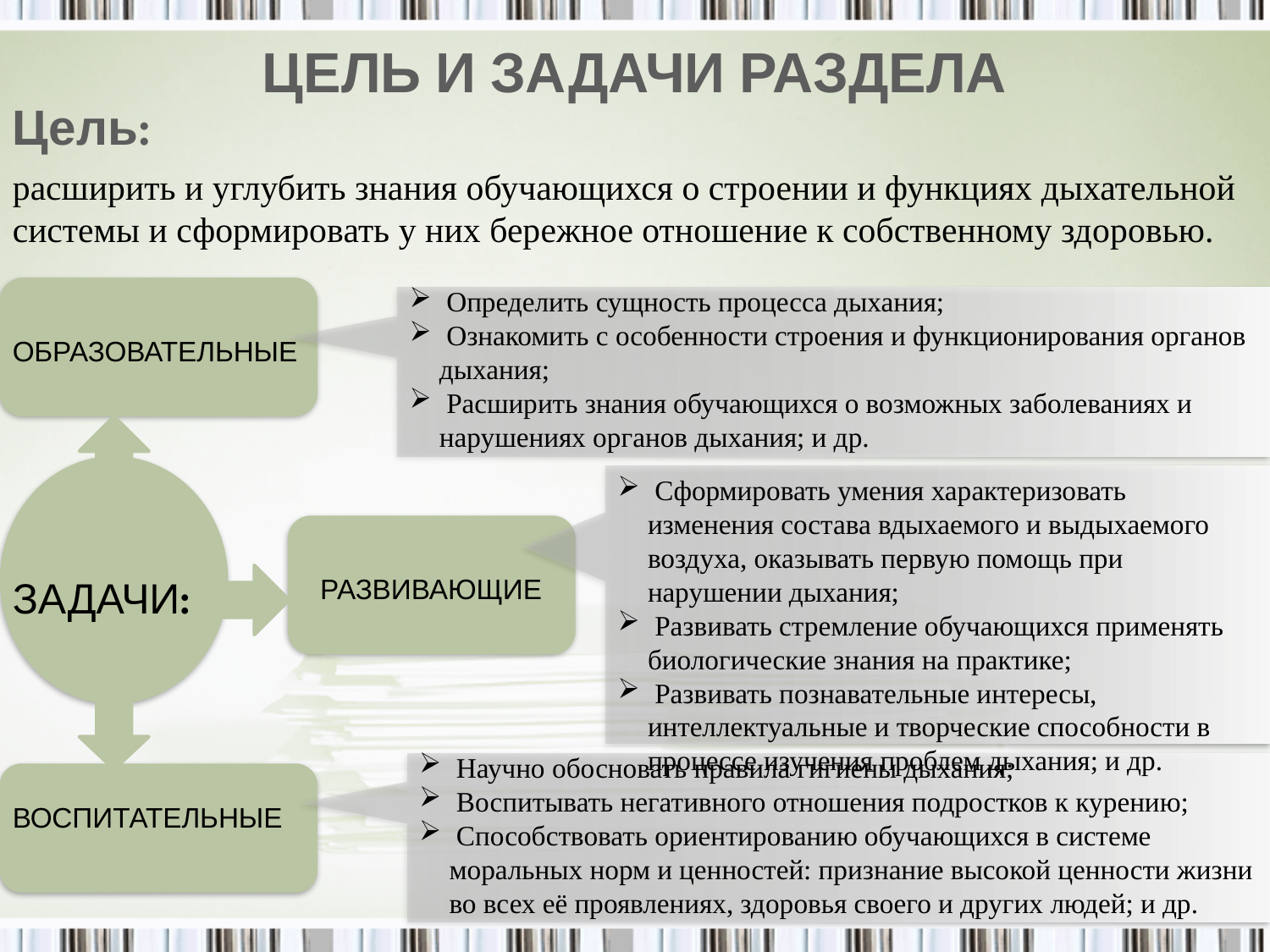

ЦЕЛЬ И ЗАДАЧИ РАЗДЕЛА
Цель:
расширить и углубить знания обучающихся о строении и функциях дыхательной системы и сформировать у них бережное отношение к собственному здоровью.

 Определить сущность процесса дыхания;
 Ознакомить с особенности строения и функционирования органов дыхания;
 Расширить знания обучающихся о возможных заболеваниях и нарушениях органов дыхания; и др.
Образовательные

 Сформировать умения характеризовать изменения состава вдыхаемого и выдыхаемого воздуха, оказывать первую помощь при нарушении дыхания;
 Развивать стремление обучающихся применять биологические знания на практике;
 Развивать познавательные интересы, интеллектуальные и творческие способности в процессе изучения проблем дыхания; и др.

Задачи:

Развивающие

 Научно обосновать правила гигиены дыхания;
 Воспитывать негативного отношения подростков к курению;
 Способствовать ориентированию обучающихся в системе моральных норм и ценностей: признание высокой ценности жизни во всех её проявлениях, здоровья своего и других людей; и др.

Воспитательные